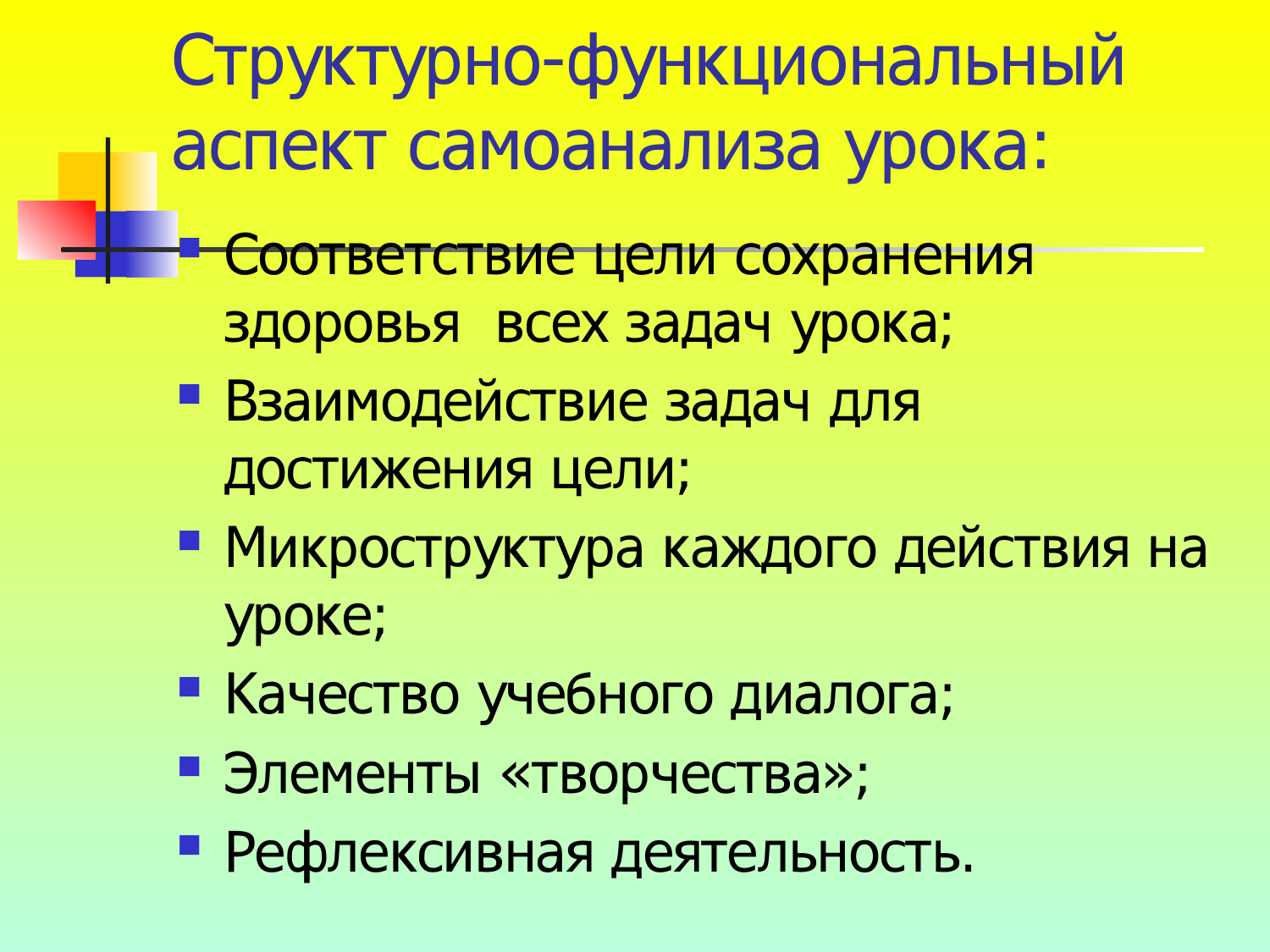

# Структурно-функциональный аспект самоанализа урока:
Соответствие цели сохранения здоровья  всех задач урока;
Взаимодействие задач для достижения цели;
Микроструктура каждого действия на уроке;
Качество учебного диалога;
Элементы «творчества»;
Рефлексивная деятельность.